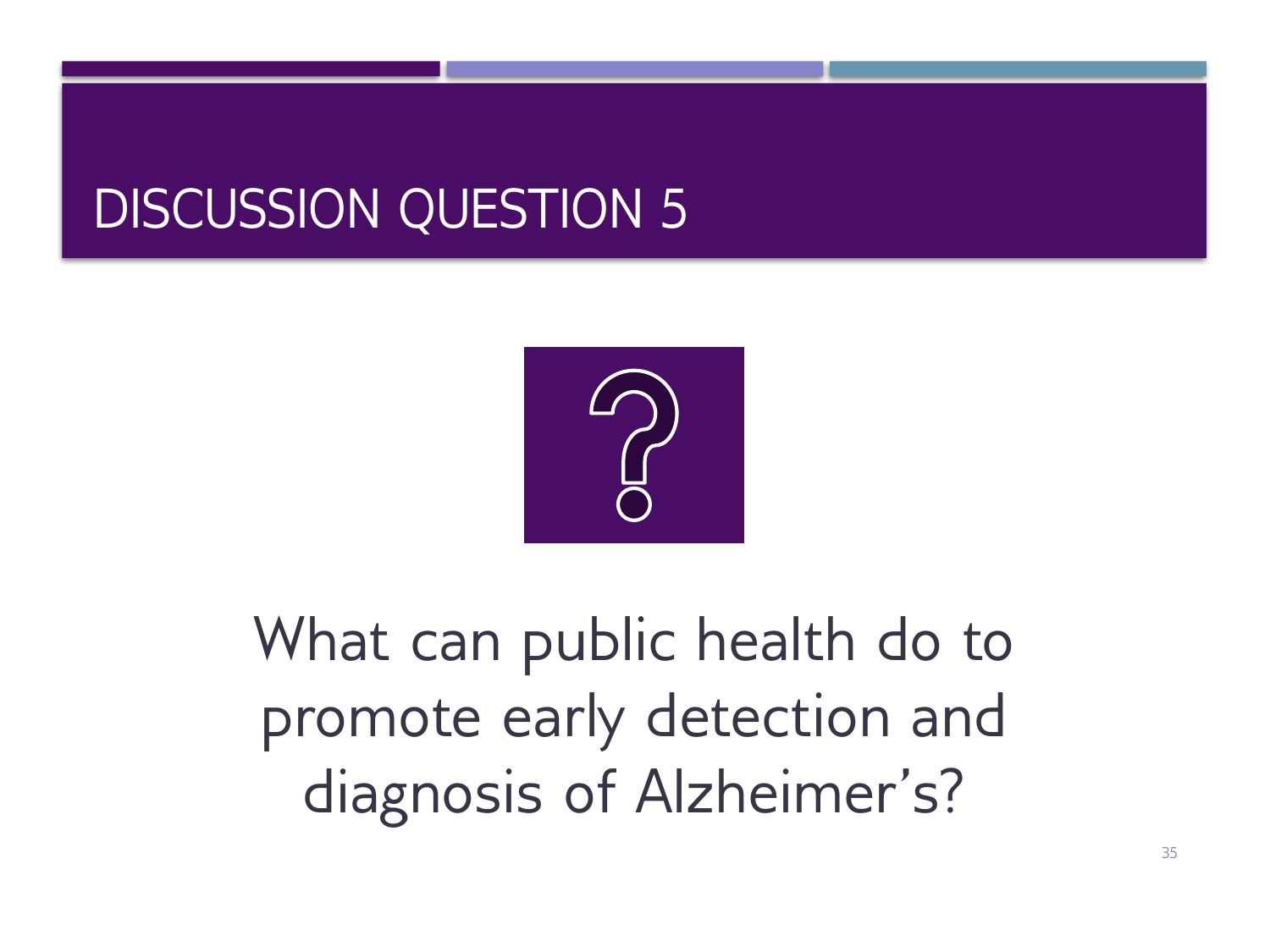

# Discussion Question 5

What can public health do to promote early detection and diagnosis of Alzheimer’s?
35